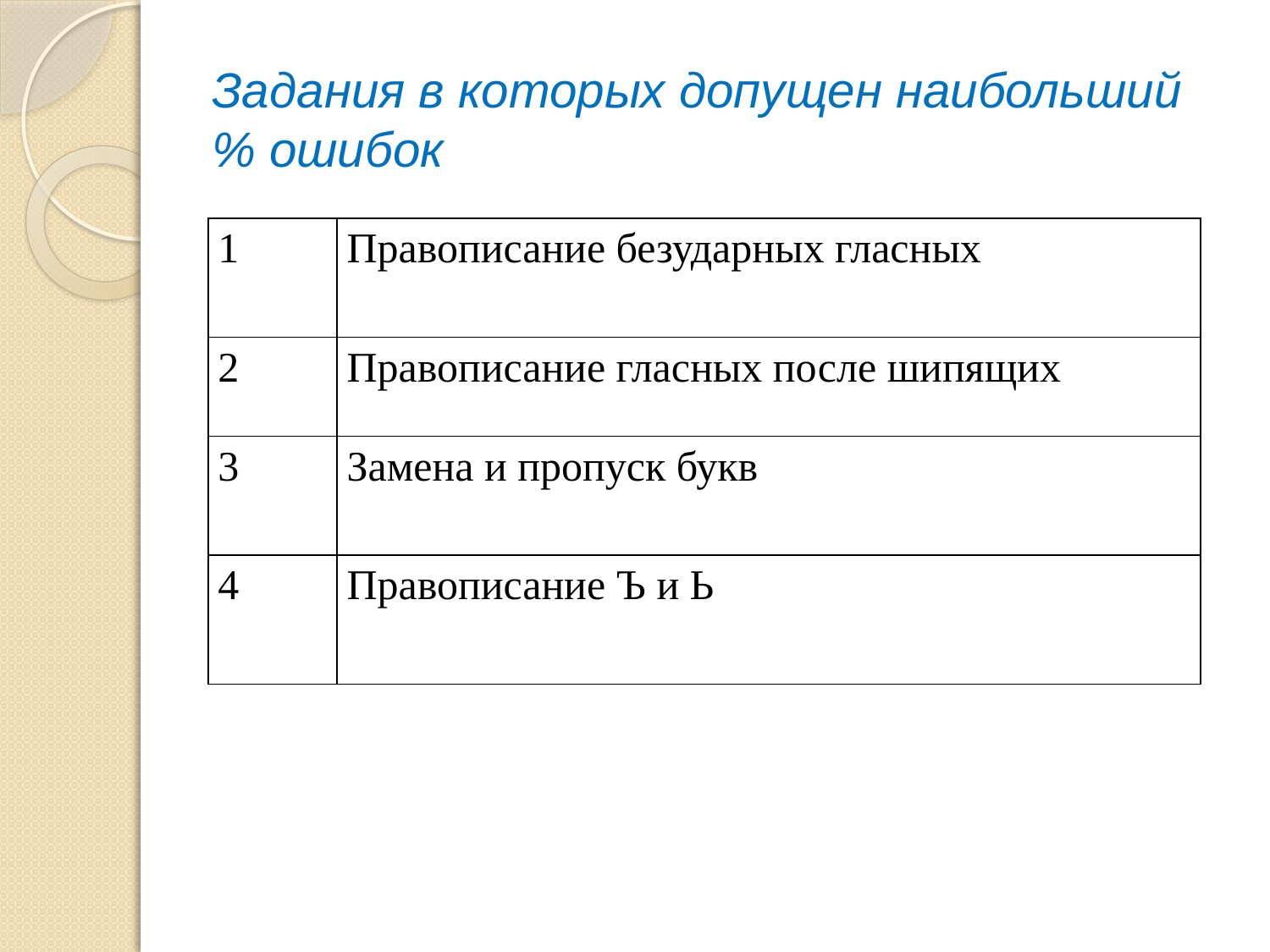

# Задания в которых допущен наибольший % ошибок
| 1 | Правописание безударных гласных |
| --- | --- |
| 2 | Правописание гласных после шипящих |
| 3 | Замена и пропуск букв |
| 4 | Правописание Ъ и Ь |